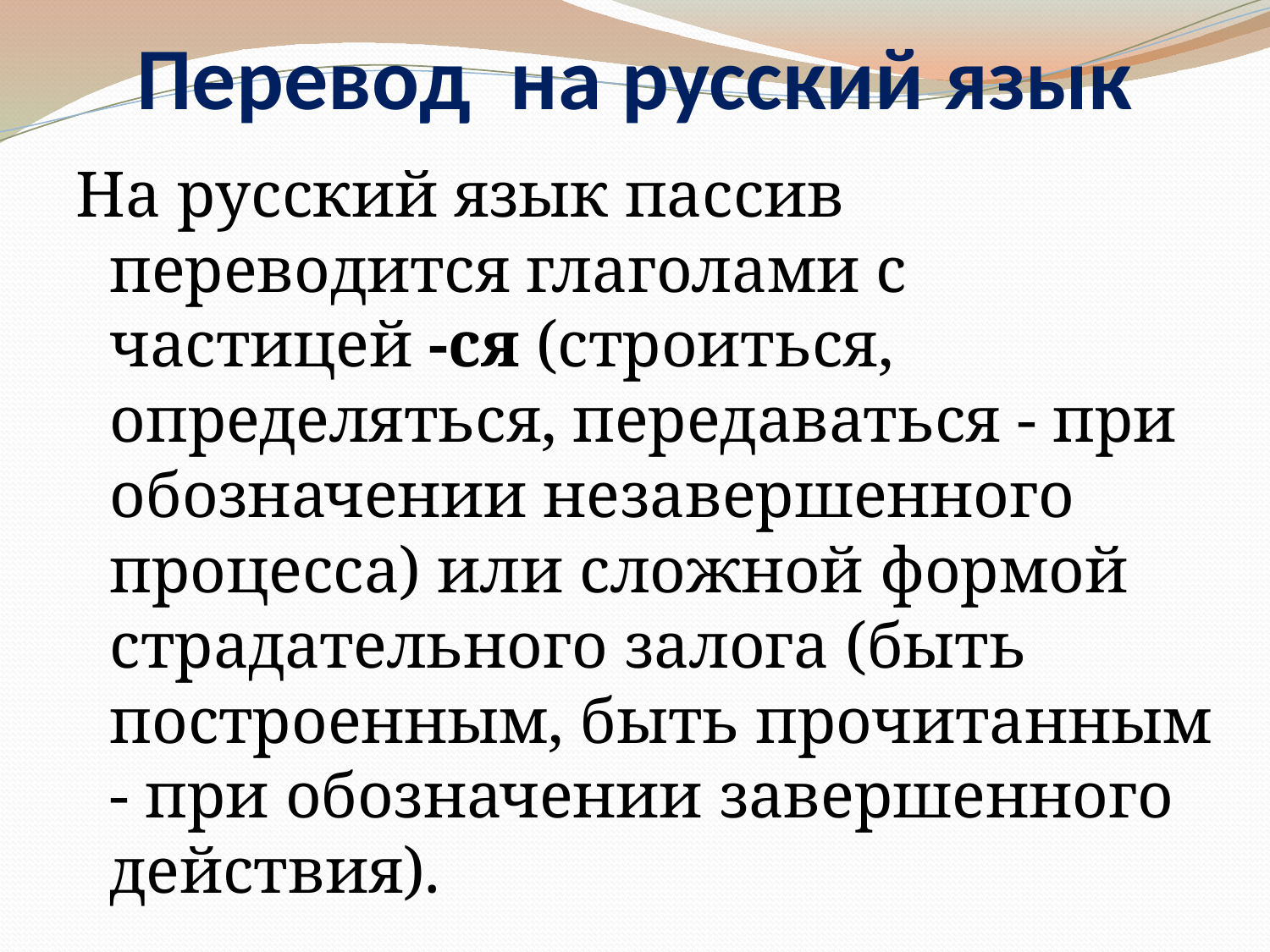

# Перевод  на русский язык
На русский язык пассив переводится глаголами с частицей -ся (строиться, определяться, передаваться - при обозначении незавершенного процесса) или сложной формой страдательного залога (быть построенным, быть прочитанным - при обозначении завершенного действия).